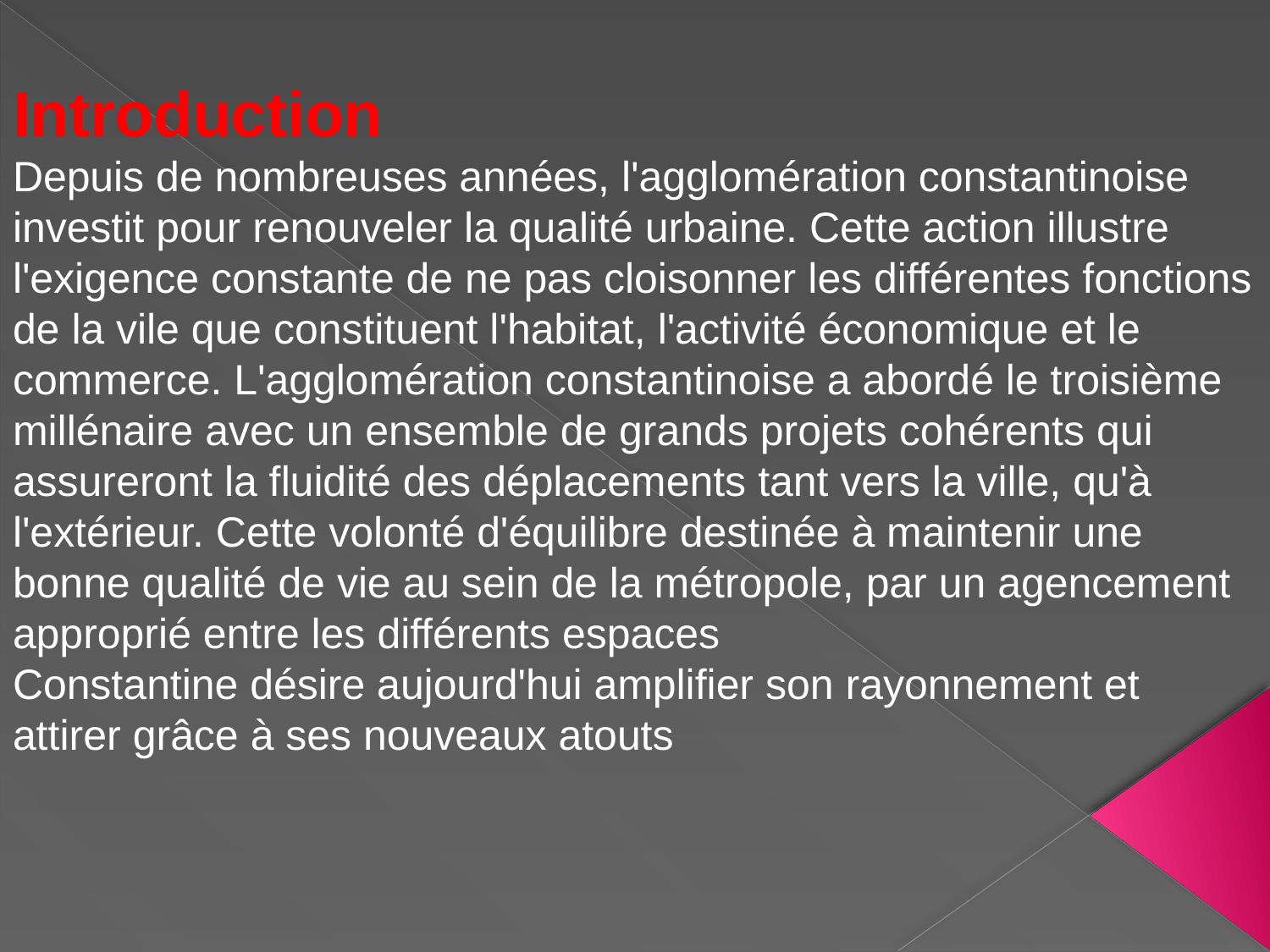

#
Introduction
Depuis de nombreuses années, l'agglomération constantinoise investit pour renouveler la qualité urbaine. Cette action illustre l'exigence constante de ne pas cloisonner les différentes fonctions de la vile que constituent l'habitat, l'activité économique et le commerce. L'agglomération constantinoise a abordé le troisième millénaire avec un ensemble de grands projets cohérents qui assureront la fluidité des déplacements tant vers la ville, qu'à l'extérieur. Cette volonté d'équilibre destinée à maintenir une bonne qualité de vie au sein de la métropole, par un agencement approprié entre les différents espaces
Constantine désire aujourd'hui amplifier son rayonnement et attirer grâce à ses nouveaux atouts